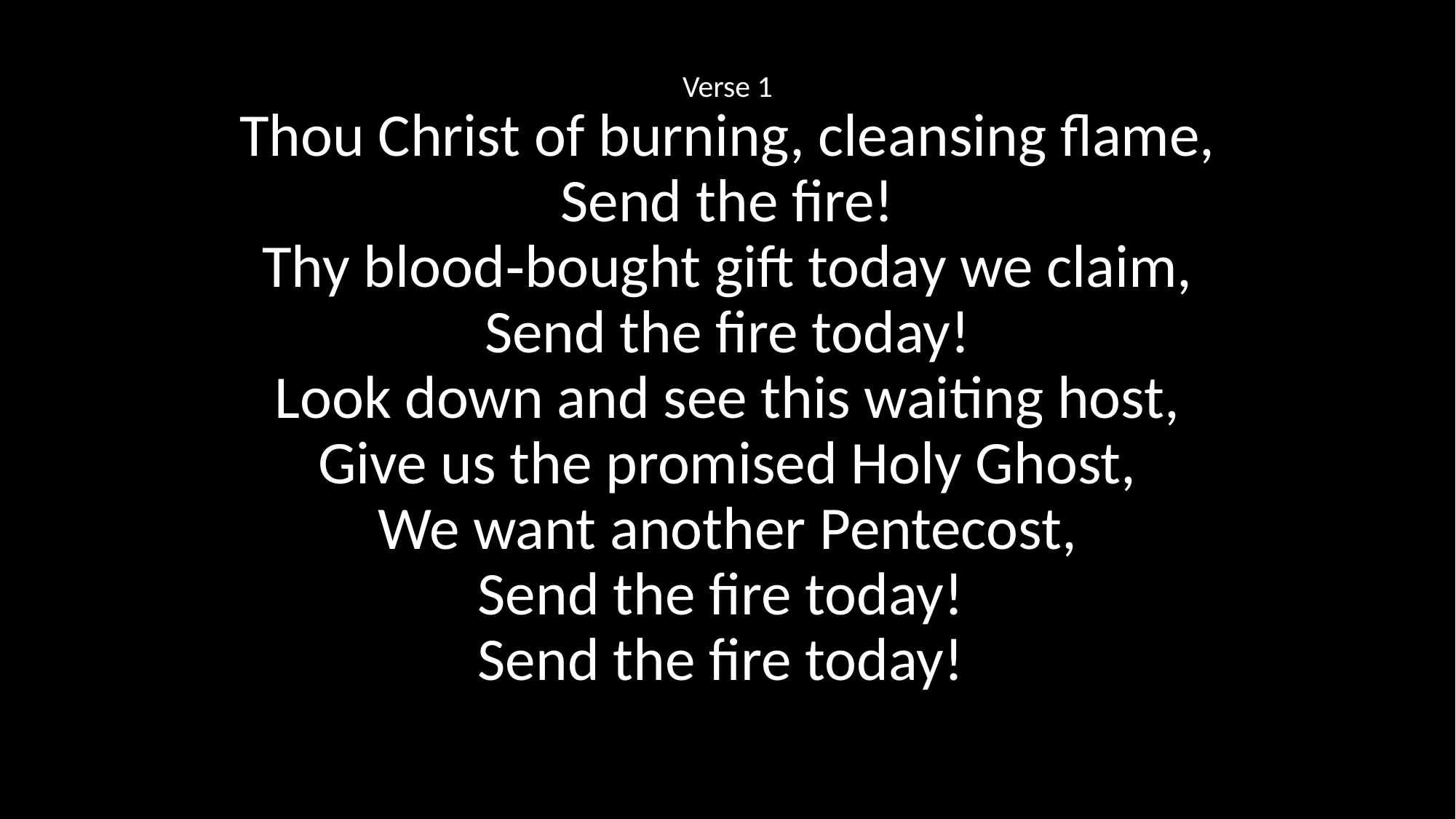

Verse 1
Thou Christ of burning, cleansing flame,
Send the fire!
Thy blood‑bought gift today we claim,
Send the fire today!
Look down and see this waiting host,
Give us the promised Holy Ghost,
We want another Pentecost,
Send the fire today!
Send the fire today!